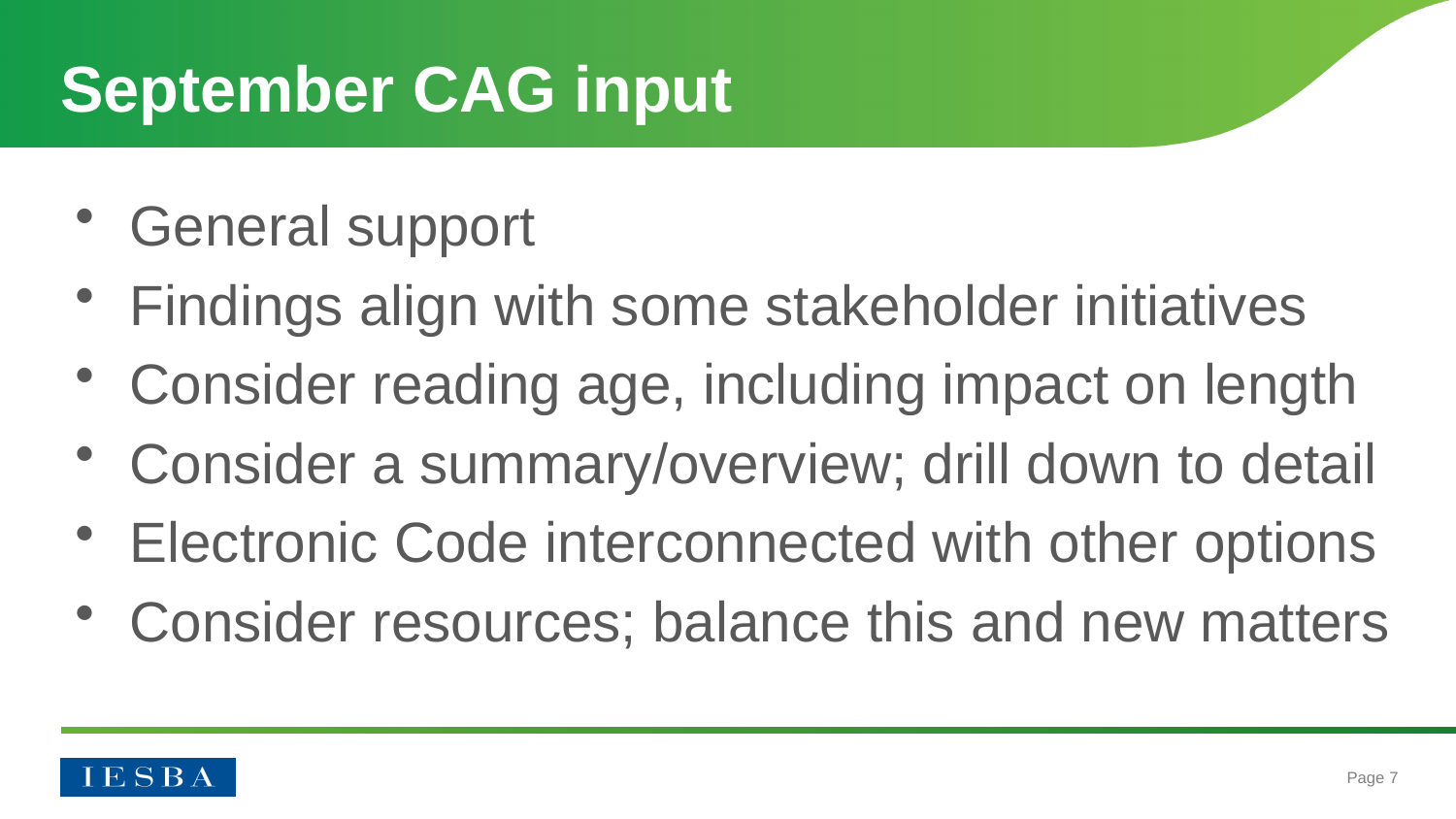

# September CAG input
General support
Findings align with some stakeholder initiatives
Consider reading age, including impact on length
Consider a summary/overview; drill down to detail
Electronic Code interconnected with other options
Consider resources; balance this and new matters